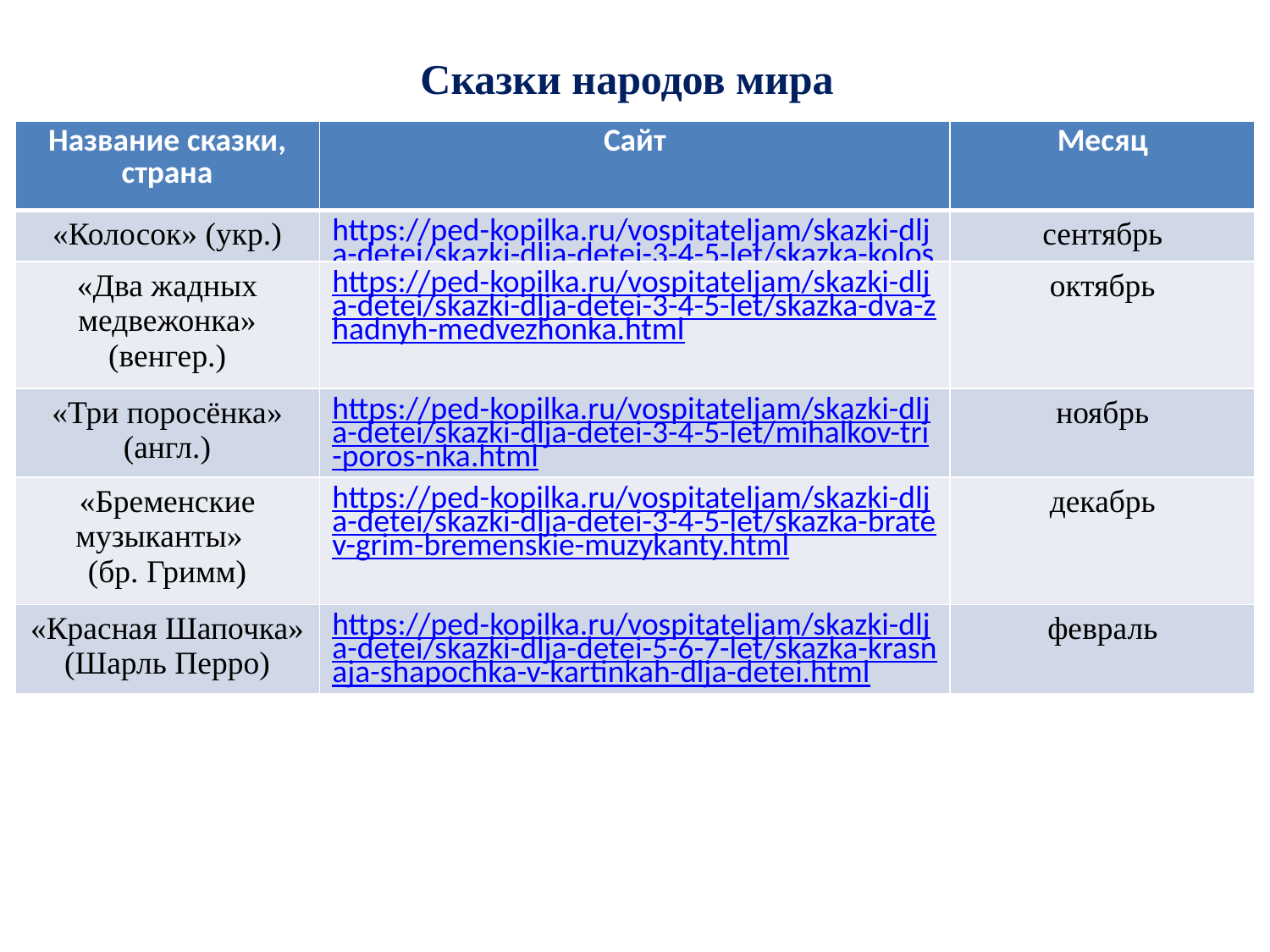

Сказки народов мира
| Название сказки, страна | Сайт | Месяц |
| --- | --- | --- |
| «Колосок» (укр.) | https://ped-kopilka.ru/vospitateljam/skazki-dlja-detei/skazki-dlja-detei-3-4-5-let/skazka-kolosok.html | сентябрь |
| «Два жадных медвежонка» (венгер.) | https://ped-kopilka.ru/vospitateljam/skazki-dlja-detei/skazki-dlja-detei-3-4-5-let/skazka-dva-zhadnyh-medvezhonka.html | октябрь |
| «Три поросёнка» (англ.) | https://ped-kopilka.ru/vospitateljam/skazki-dlja-detei/skazki-dlja-detei-3-4-5-let/mihalkov-tri-poros-nka.html | ноябрь |
| «Бременские музыканты» (бр. Гримм) | https://ped-kopilka.ru/vospitateljam/skazki-dlja-detei/skazki-dlja-detei-3-4-5-let/skazka-bratev-grim-bremenskie-muzykanty.html | декабрь |
| «Красная Шапочка» (Шарль Перро) | https://ped-kopilka.ru/vospitateljam/skazki-dlja-detei/skazki-dlja-detei-5-6-7-let/skazka-krasnaja-shapochka-v-kartinkah-dlja-detei.html | февраль |